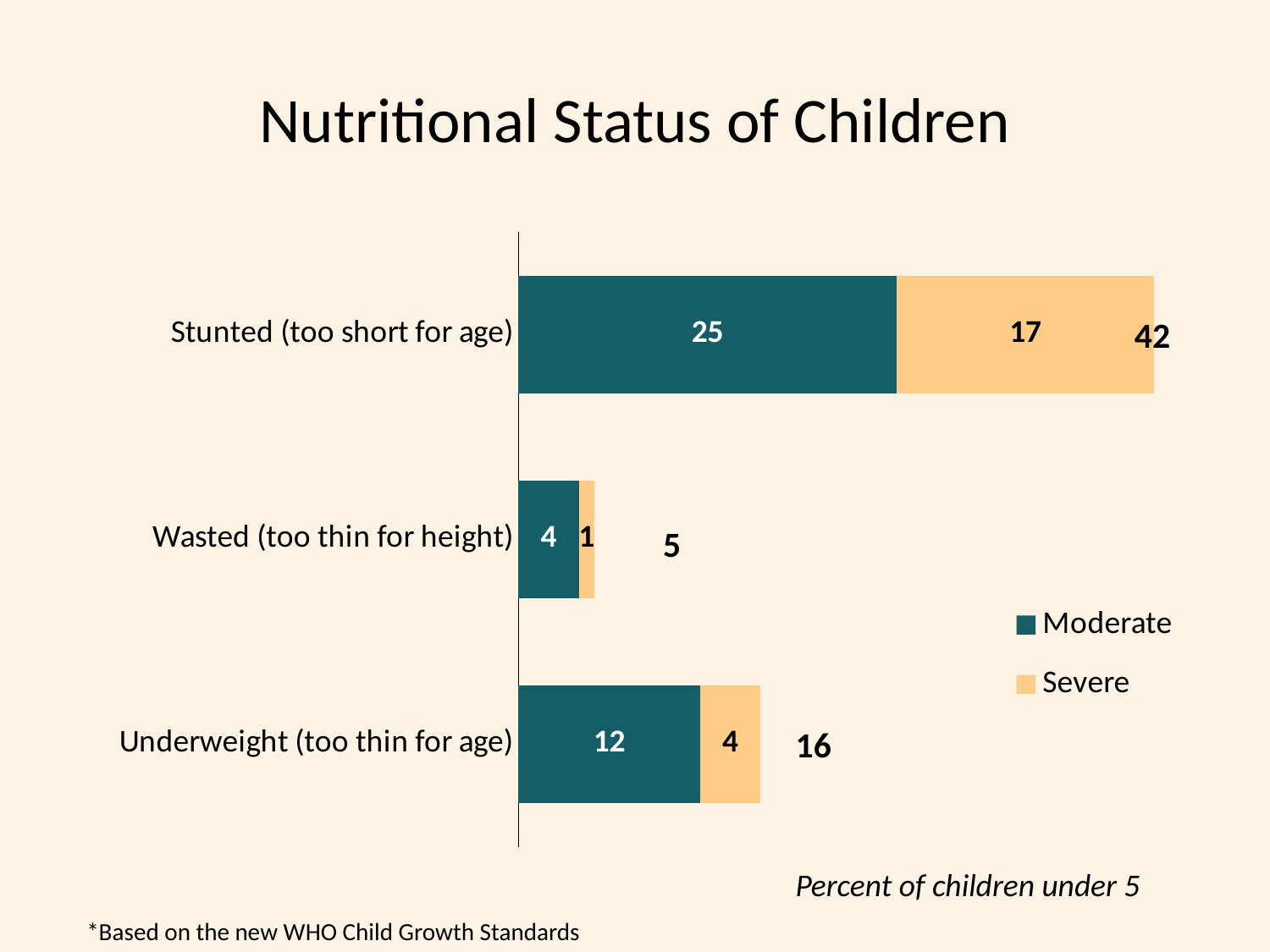

# Nutritional Status of Children

### Chart

| Category | Moderate | Severe |
|---|---|---|
| Underweight (too thin for age) | 12.0 | 4.0 |
| Wasted (too thin for height) | 4.0 | 1.0 |
| Stunted (too short for age) | 25.0 | 17.0 |
42
5
16
Percent of children under 5
*Based on the new WHO Child Growth Standards